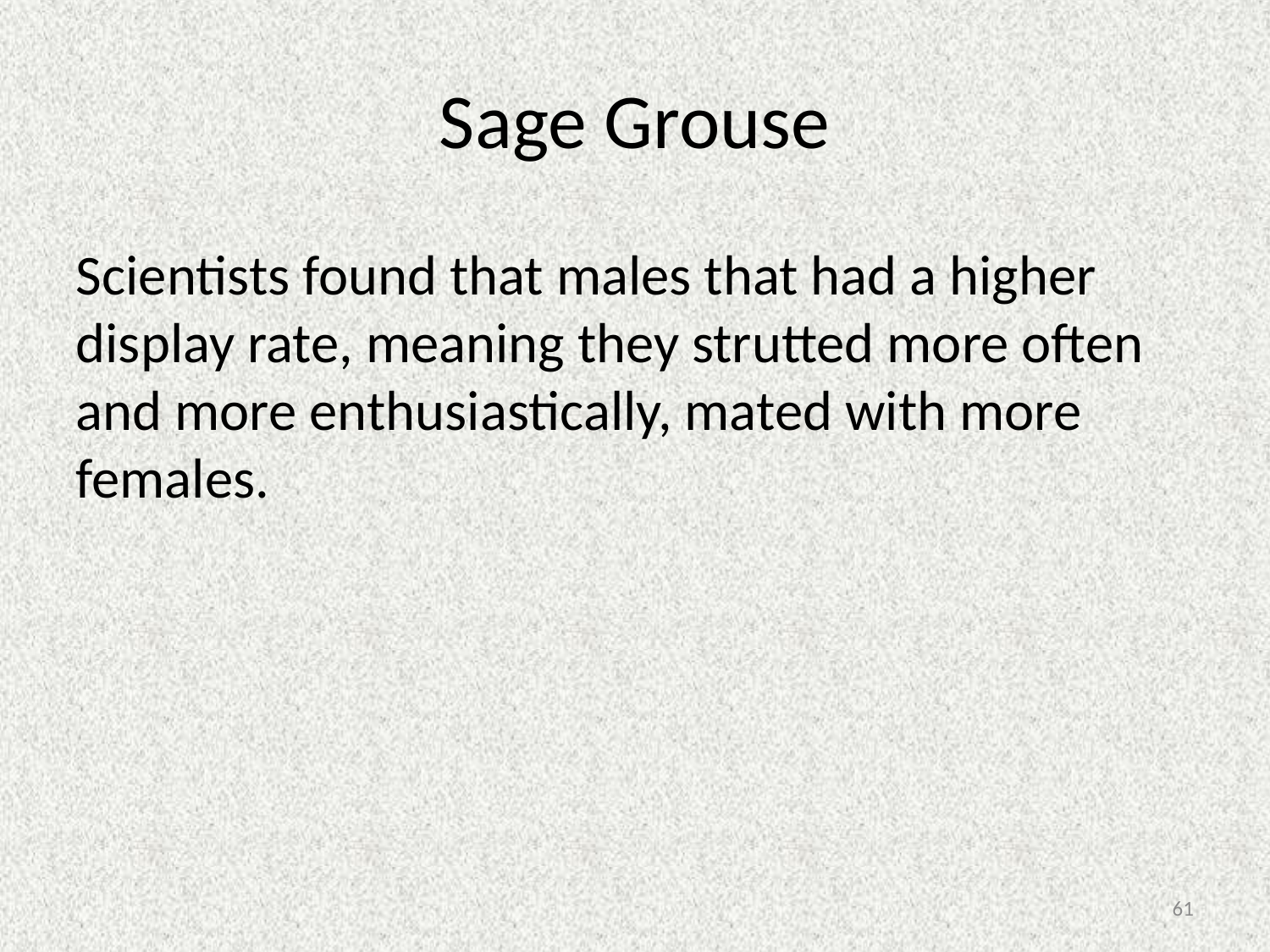

# Sage Grouse
Scientists found that males that had a higher display rate, meaning they strutted more often and more enthusiastically, mated with more females.

61